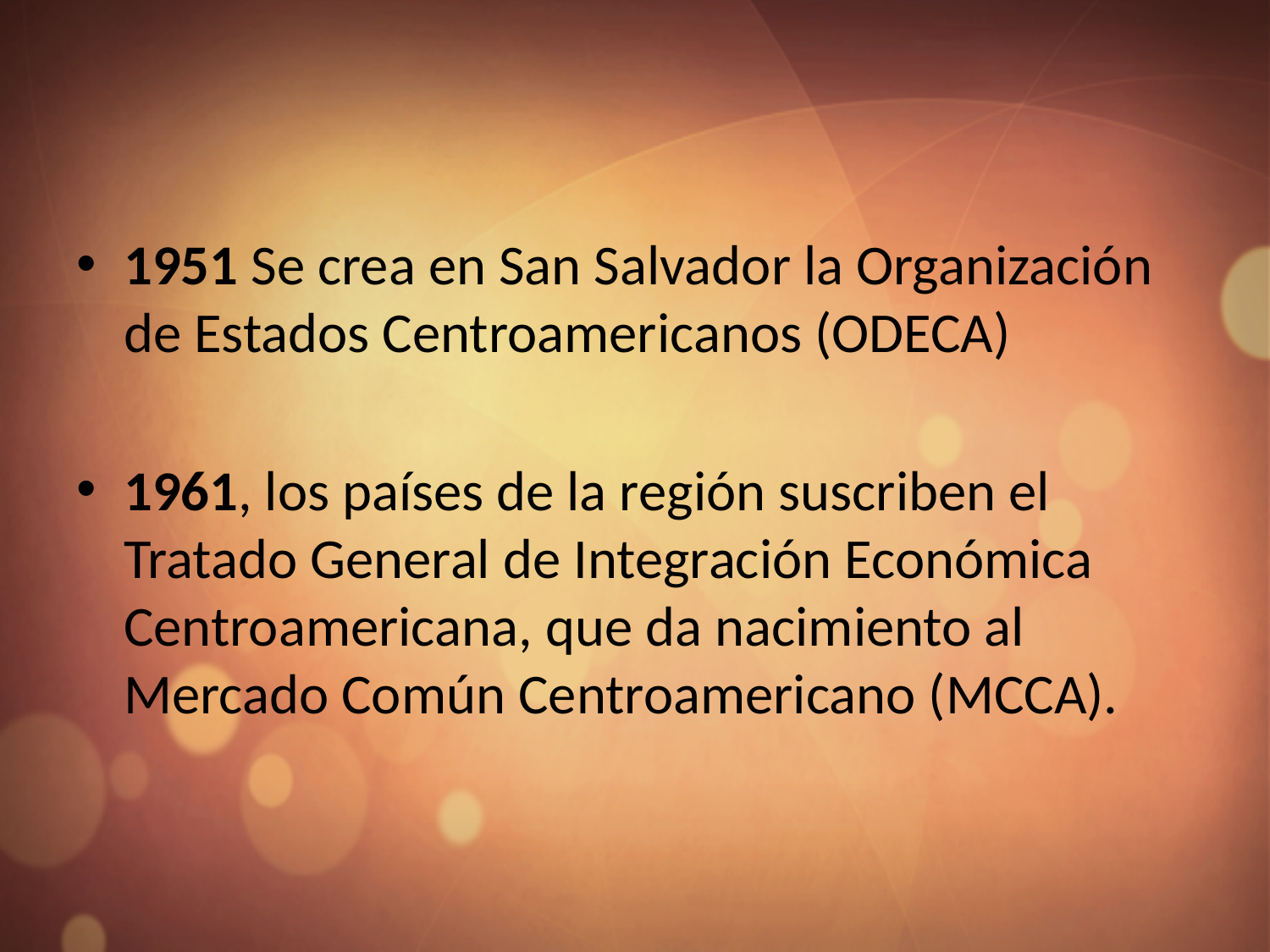

#
1951 Se crea en San Salvador la Organización de Estados Centroamericanos (ODECA)

1961, los países de la región suscriben el Tratado General de Integración Económica Centroamericana, que da nacimiento al Mercado Común Centroamericano (MCCA).